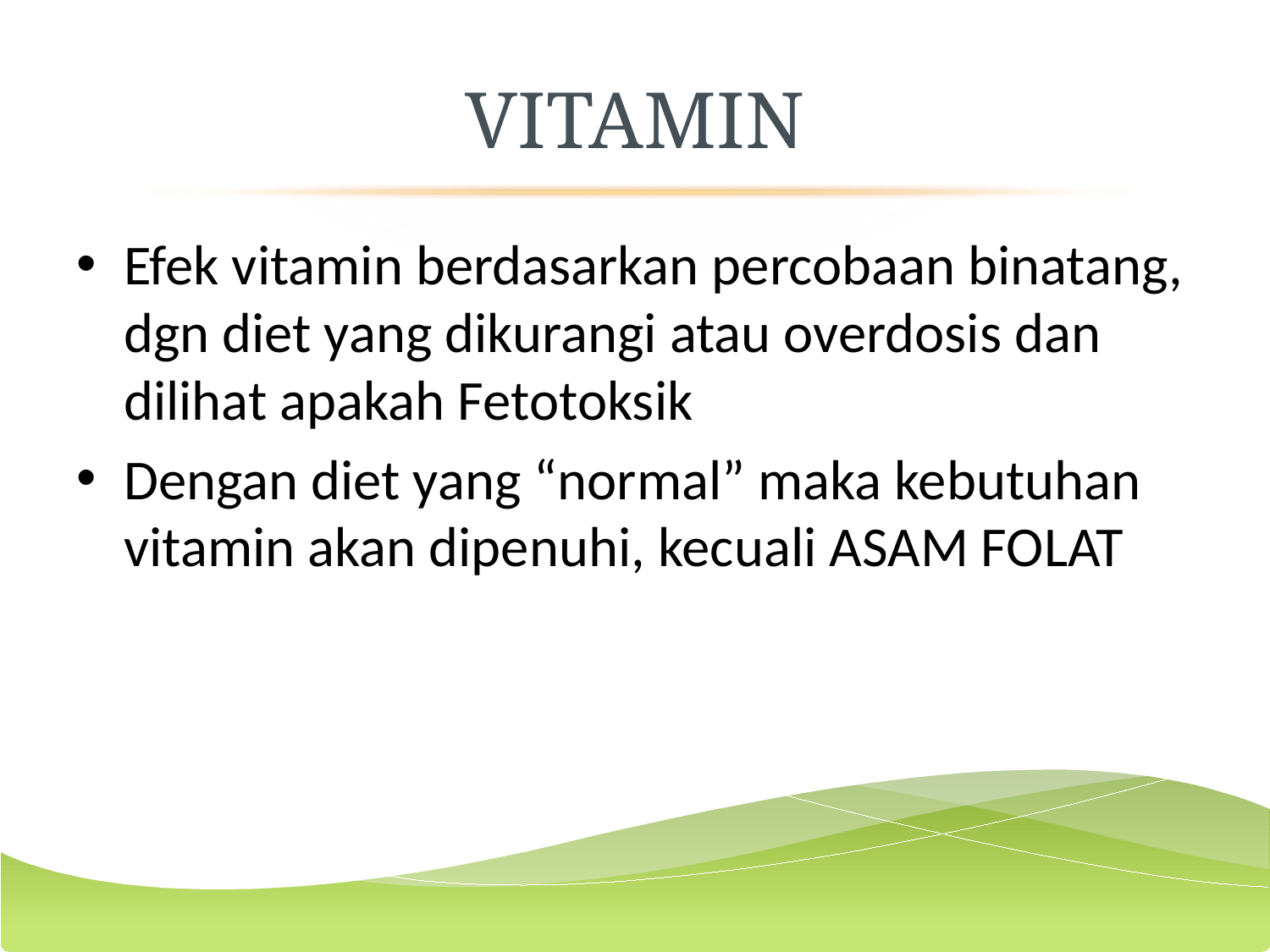

# VITAMIN
Efek vitamin berdasarkan percobaan binatang, dgn diet yang dikurangi atau overdosis dan dilihat apakah Fetotoksik
Dengan diet yang “normal” maka kebutuhan vitamin akan dipenuhi, kecuali ASAM FOLAT